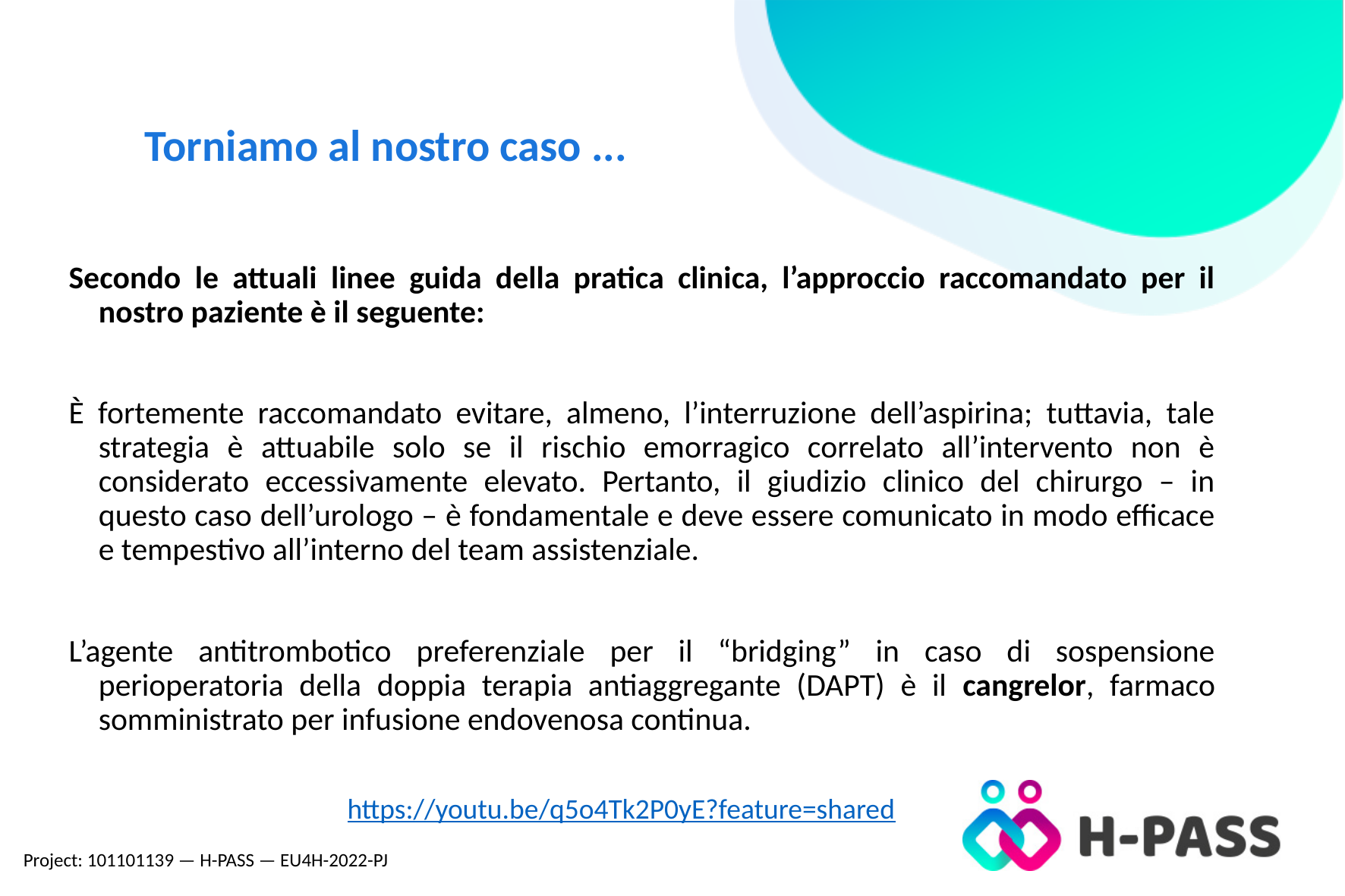

# Torniamo al nostro caso ...
Secondo le attuali linee guida della pratica clinica, l’approccio raccomandato per il nostro paziente è il seguente:

È fortemente raccomandato evitare, almeno, l’interruzione dell’aspirina; tuttavia, tale strategia è attuabile solo se il rischio emorragico correlato all’intervento non è considerato eccessivamente elevato. Pertanto, il giudizio clinico del chirurgo – in questo caso dell’urologo – è fondamentale e deve essere comunicato in modo efficace e tempestivo all’interno del team assistenziale.

L’agente antitrombotico preferenziale per il “bridging” in caso di sospensione perioperatoria della doppia terapia antiaggregante (DAPT) è il cangrelor, farmaco somministrato per infusione endovenosa continua.

https://youtu.be/q5o4Tk2P0yE?feature=shared
Project: 101101139 — H-PASS — EU4H-2022-PJ